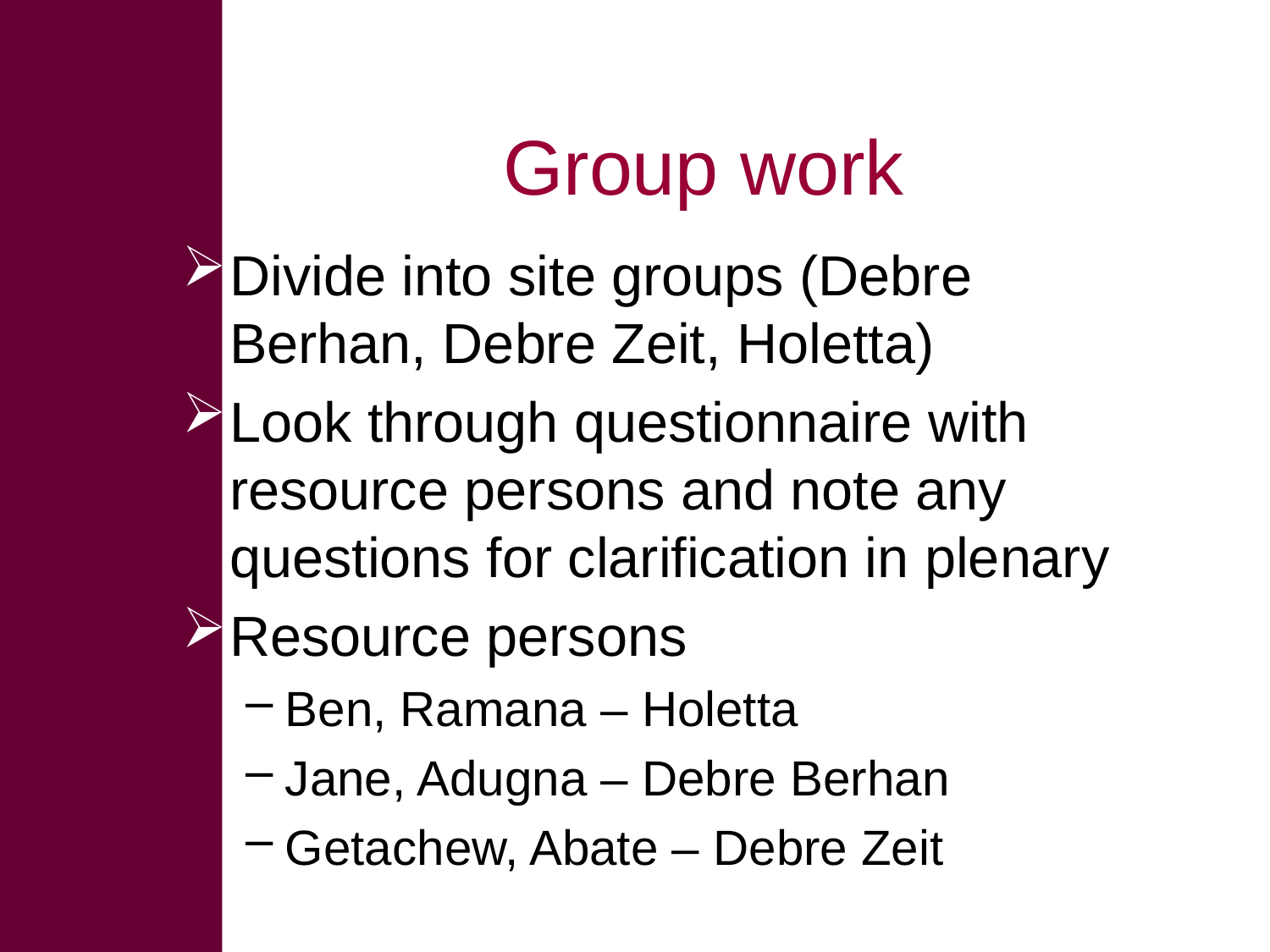

# Group work
Divide into site groups (Debre Berhan, Debre Zeit, Holetta)
Look through questionnaire with resource persons and note any questions for clarification in plenary
Resource persons
Ben, Ramana – Holetta
Jane, Adugna – Debre Berhan
Getachew, Abate – Debre Zeit